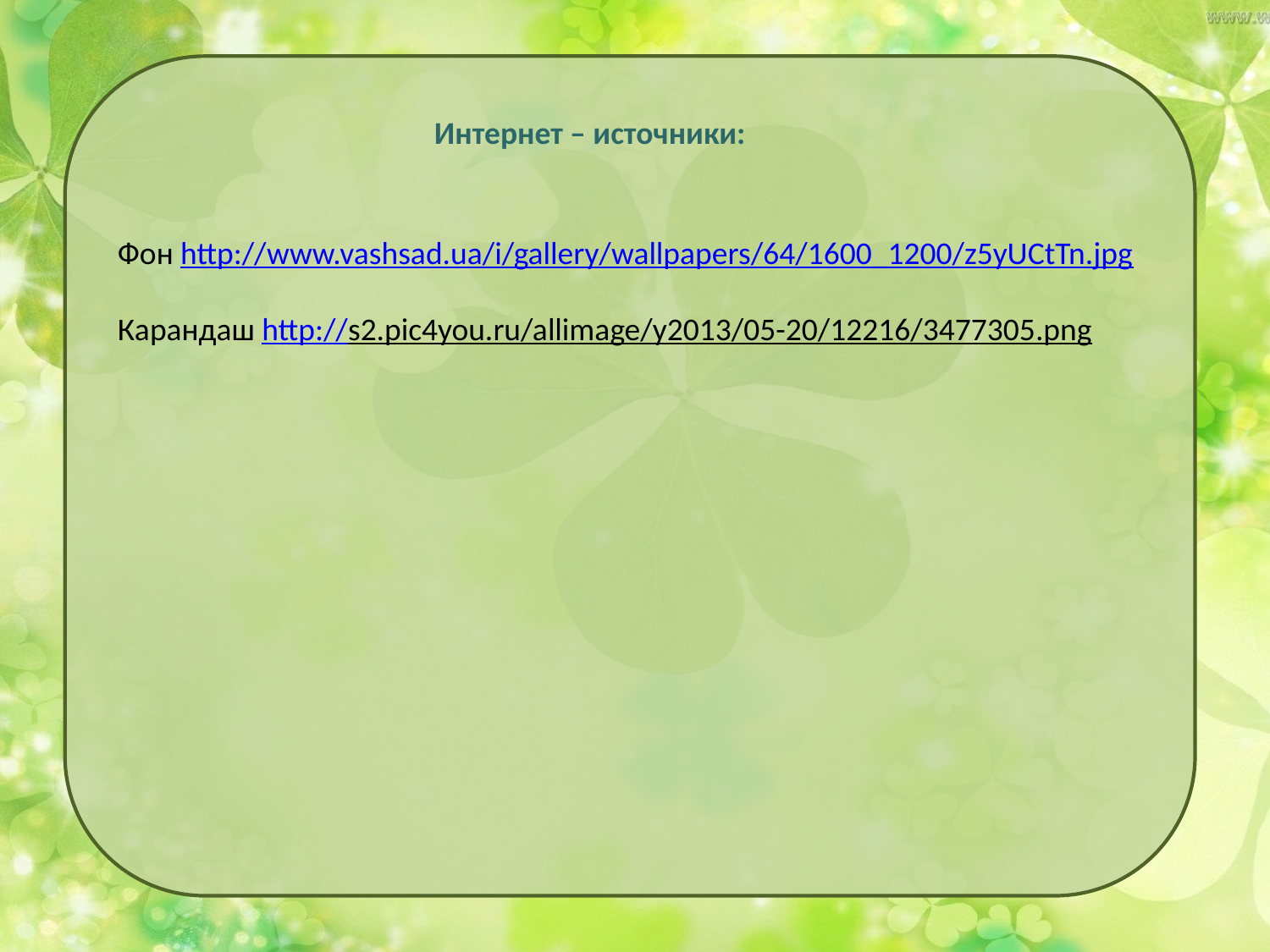

Интернет – источники:
Фон http://www.vashsad.ua/i/gallery/wallpapers/64/1600_1200/z5yUCtTn.jpg

Карандаш http://s2.pic4you.ru/allimage/y2013/05-20/12216/3477305.png